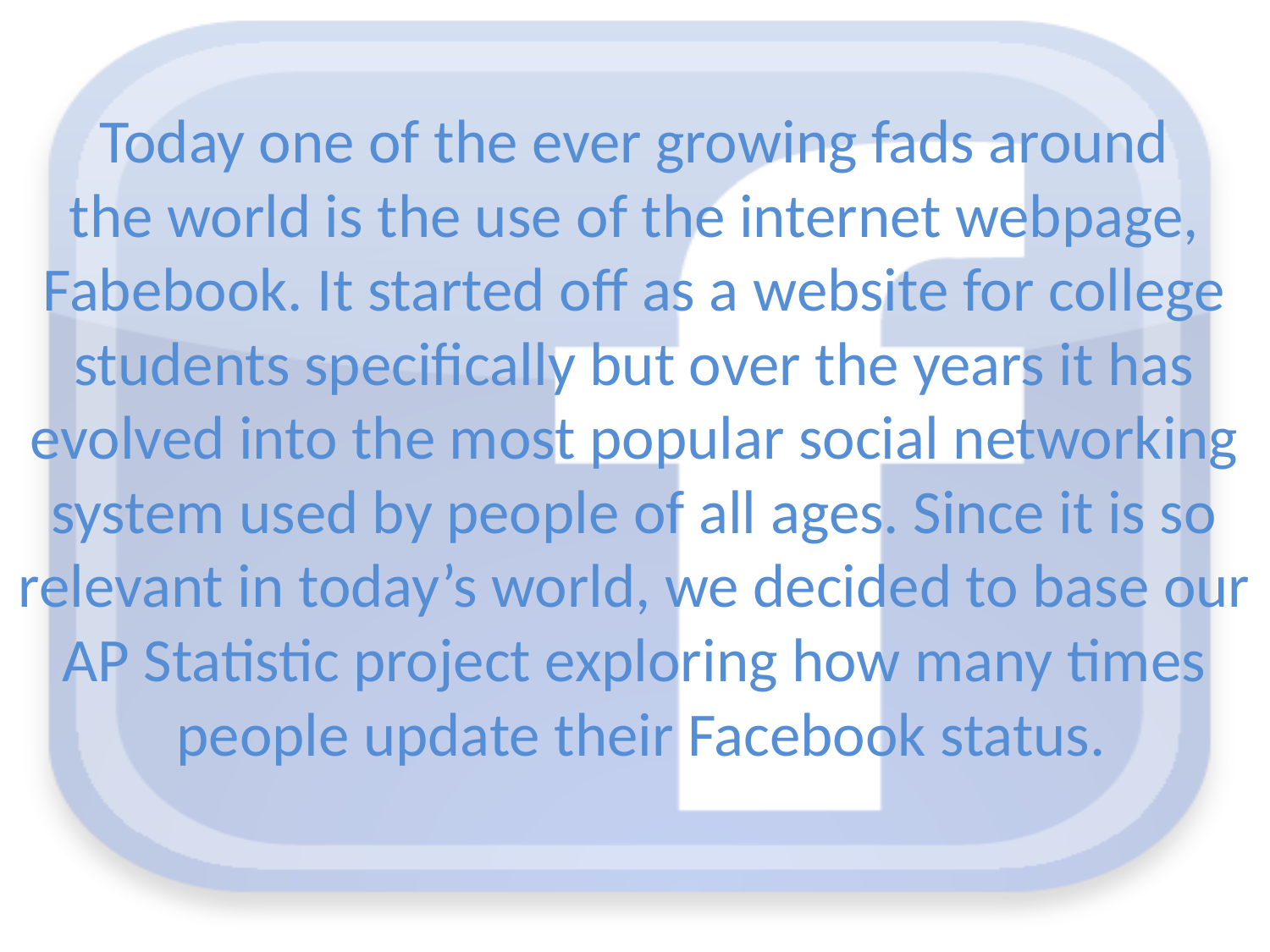

Today one of the ever growing fads around
the world is the use of the internet webpage,
Fabebook. It started off as a website for college
students specifically but over the years it has
evolved into the most popular social networking
system used by people of all ages. Since it is so
relevant in today’s world, we decided to base our
AP Statistic project exploring how many times
people update their Facebook status.